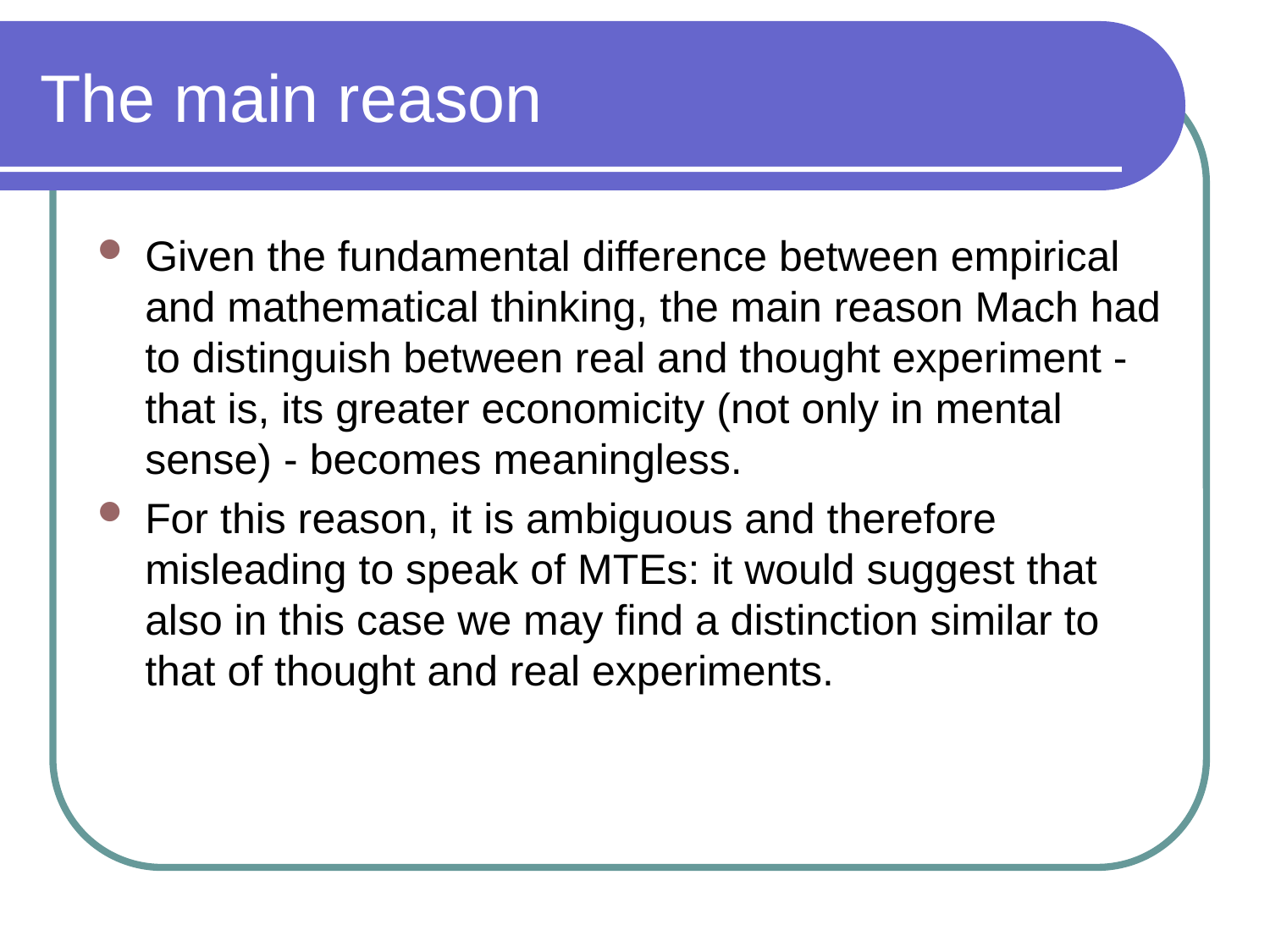

# The main reason
Given the fundamental difference between empirical and mathematical thinking, the main reason Mach had to distinguish between real and thought experiment - that is, its greater economicity (not only in mental sense) - becomes meaningless.
For this reason, it is ambiguous and therefore misleading to speak of MTEs: it would suggest that also in this case we may find a distinction similar to that of thought and real experiments.